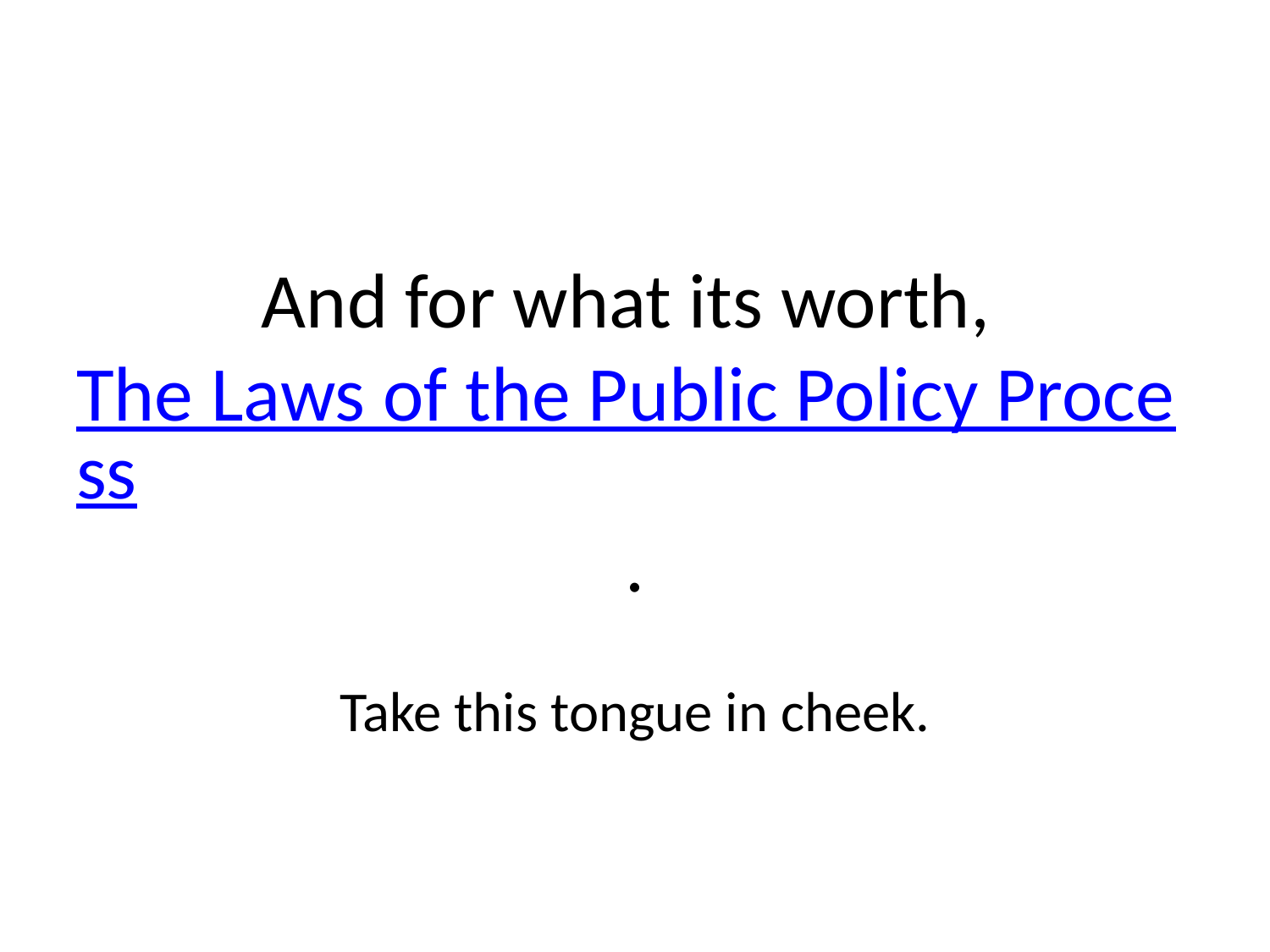

# And for what its worth, The Laws of the Public Policy Process. Take this tongue in cheek.